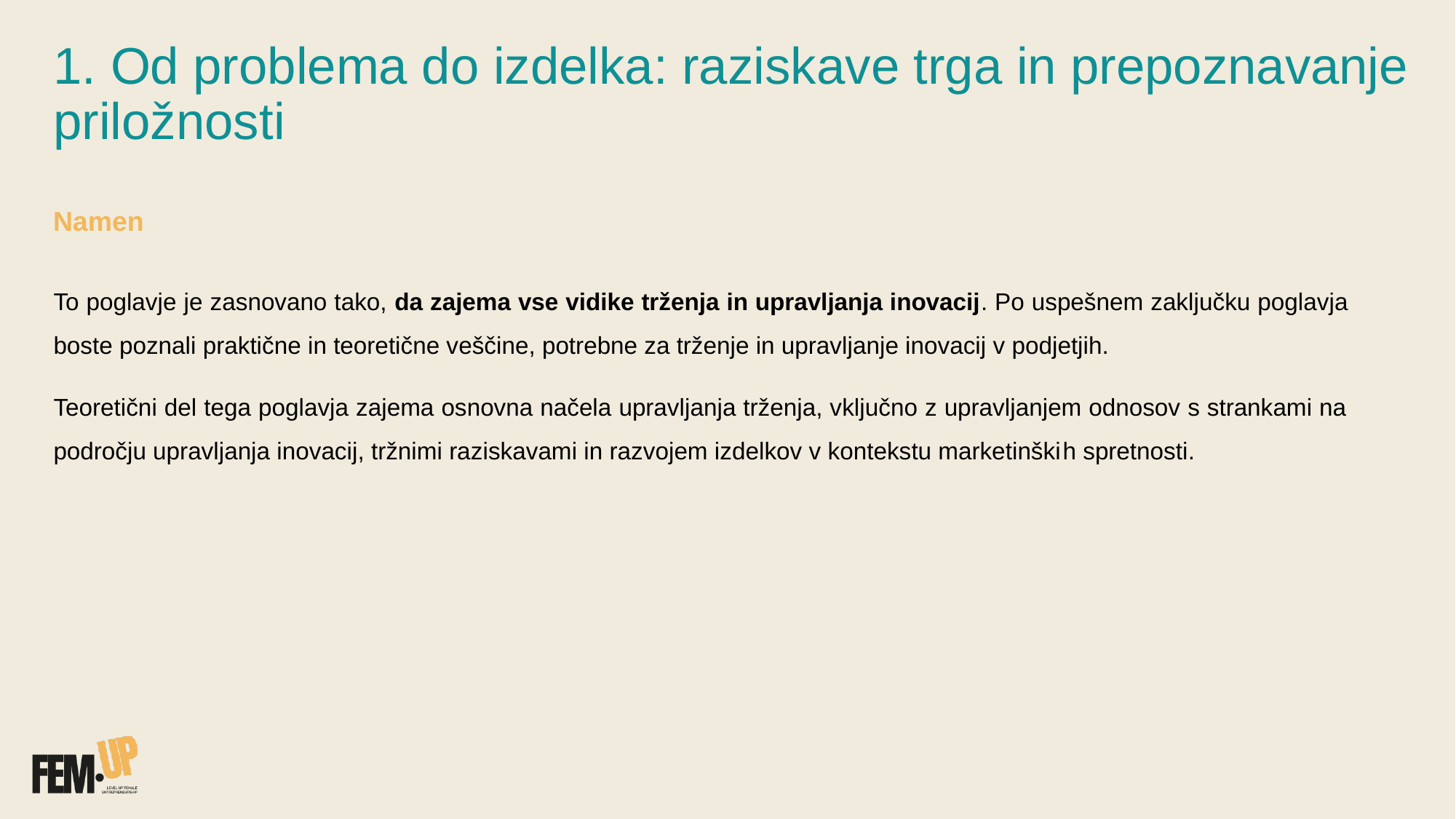

# 1. Od problema do izdelka: raziskave trga in prepoznavanje priložnosti
Namen
To poglavje je zasnovano tako, da zajema vse vidike trženja in upravljanja inovacij. Po uspešnem zaključku poglavja boste poznali praktične in teoretične veščine, potrebne za trženje in upravljanje inovacij v podjetjih.​
​Teoretični del tega poglavja zajema osnovna načela upravljanja trženja, vključno z upravljanjem odnosov s strankami na področju upravljanja inovacij, tržnimi raziskavami in razvojem izdelkov v kontekstu marketinških spretnosti.